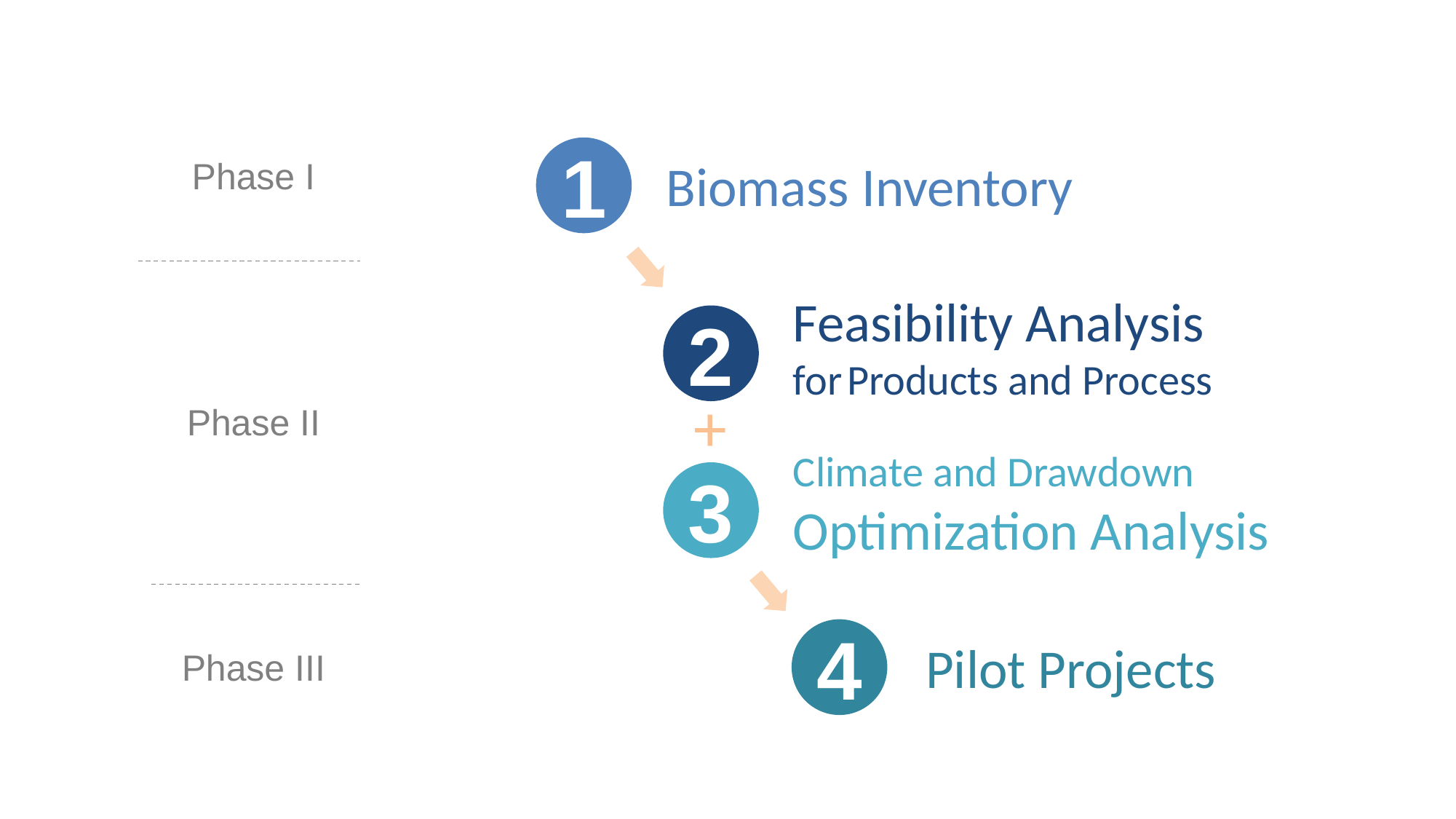

1
Biomass Inventory

Feasibility Analysis
for Products and Process
2
+
Climate and Drawdown Optimization Analysis
3

4
Pilot Projects
Phase I
Phase II
Phase III